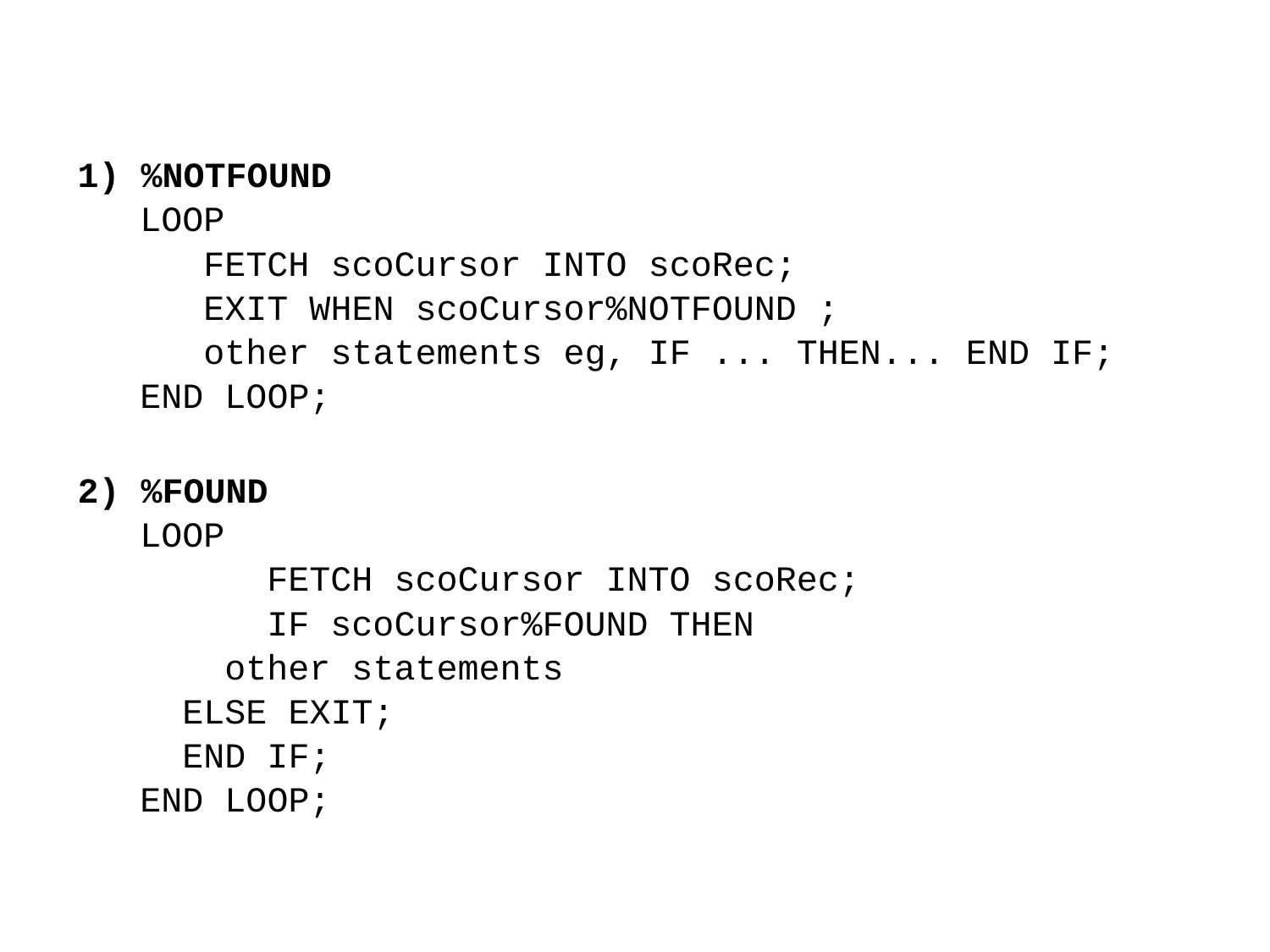

#
 %NOTFOUND
LOOP
   FETCH scoCursor INTO scoRec;
   EXIT WHEN scoCursor%NOTFOUND ;
   other statements eg, IF ... THEN... END IF;
END LOOP;

 %FOUND
LOOP
	FETCH scoCursor INTO scoRec;
	IF scoCursor%FOUND THEN
    other statements
  ELSE EXIT;
  END IF;
END LOOP;